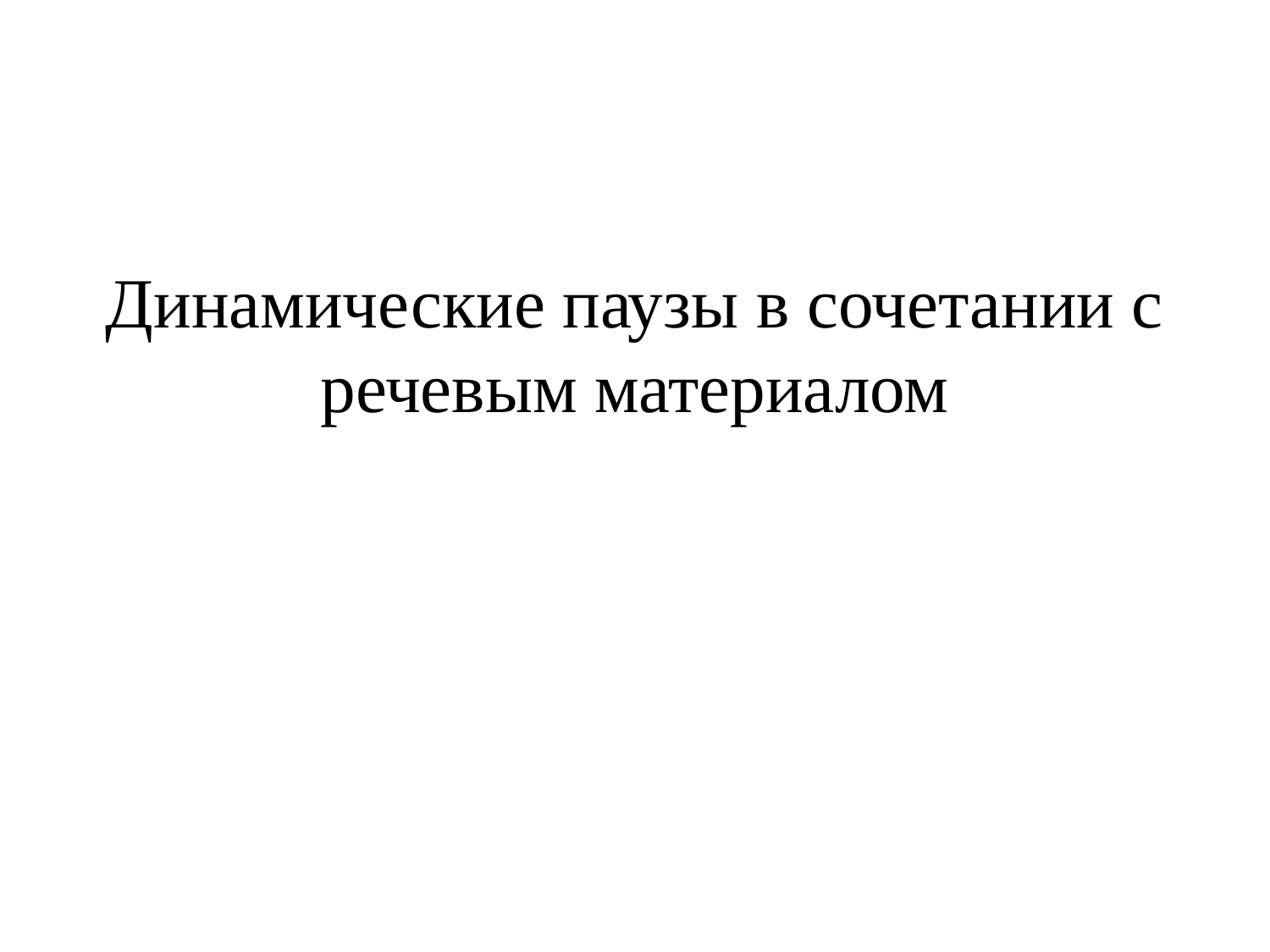

# Динамические паузы в сочетании с речевым материалом